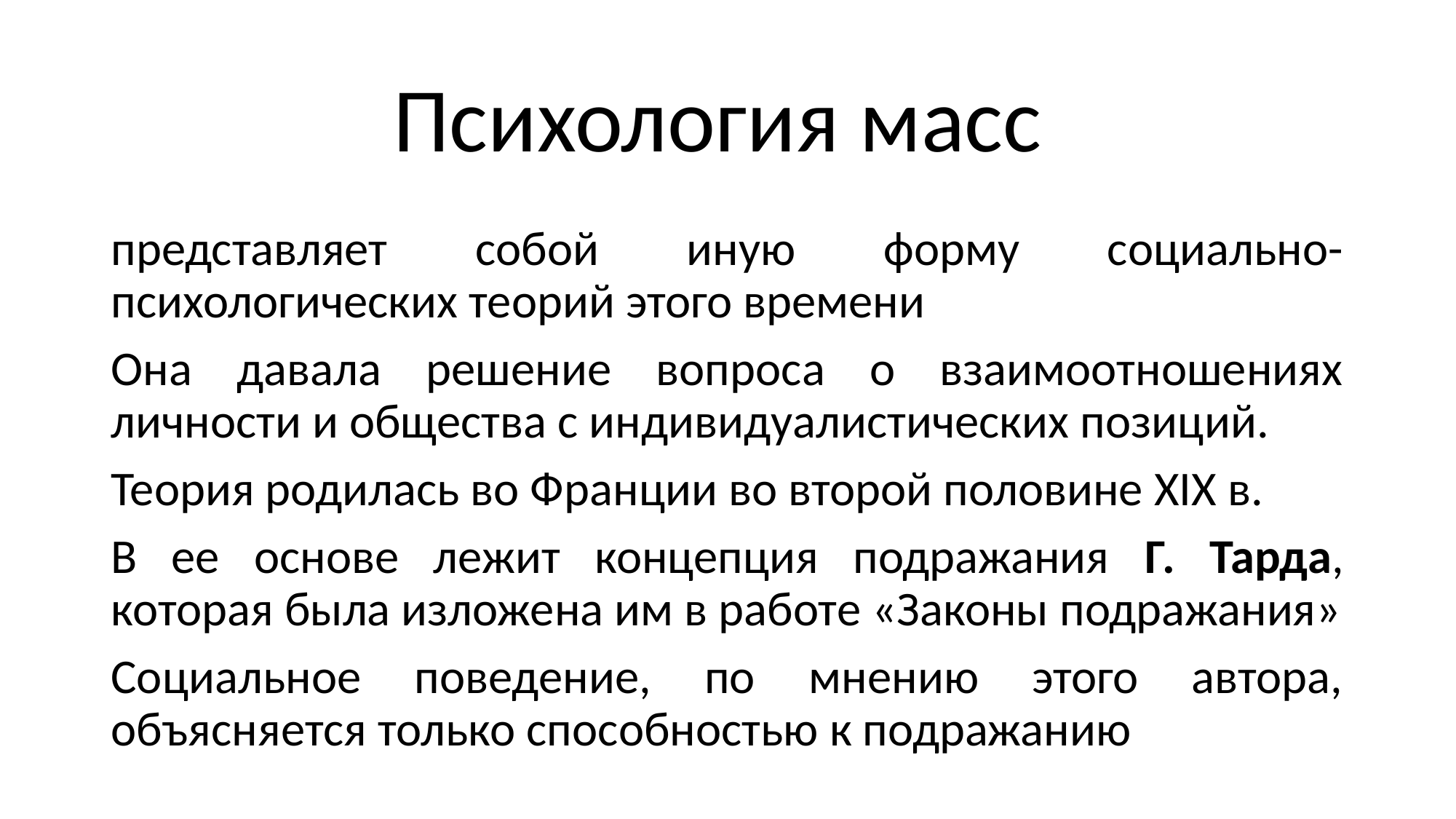

# Психология масс
представляет собой иную форму социально-психологических теорий этого времени
Она давала решение вопроса о взаимоотношениях личности и общества с индивидуалистических позиций.
Теория родилась во Франции во второй половине XIX в.
В ее основе лежит концепция подражания Г. Тарда, которая была изложена им в работе «Законы подражания»
Социальное поведение, по мнению этого автора, объясняется только способностью к подражанию